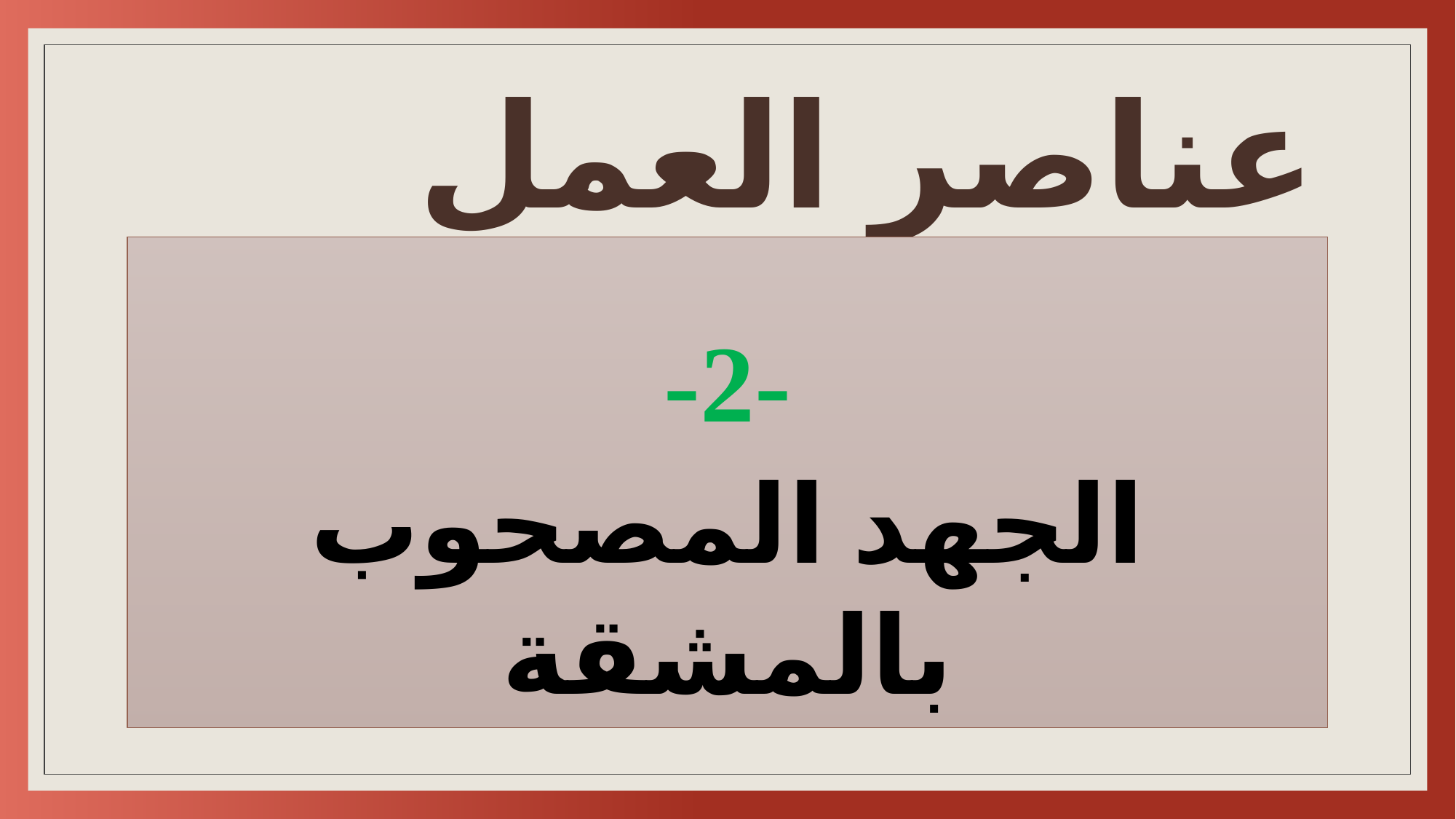

# عناصر العمل

-2-
الجهد المصحوب بالمشقة